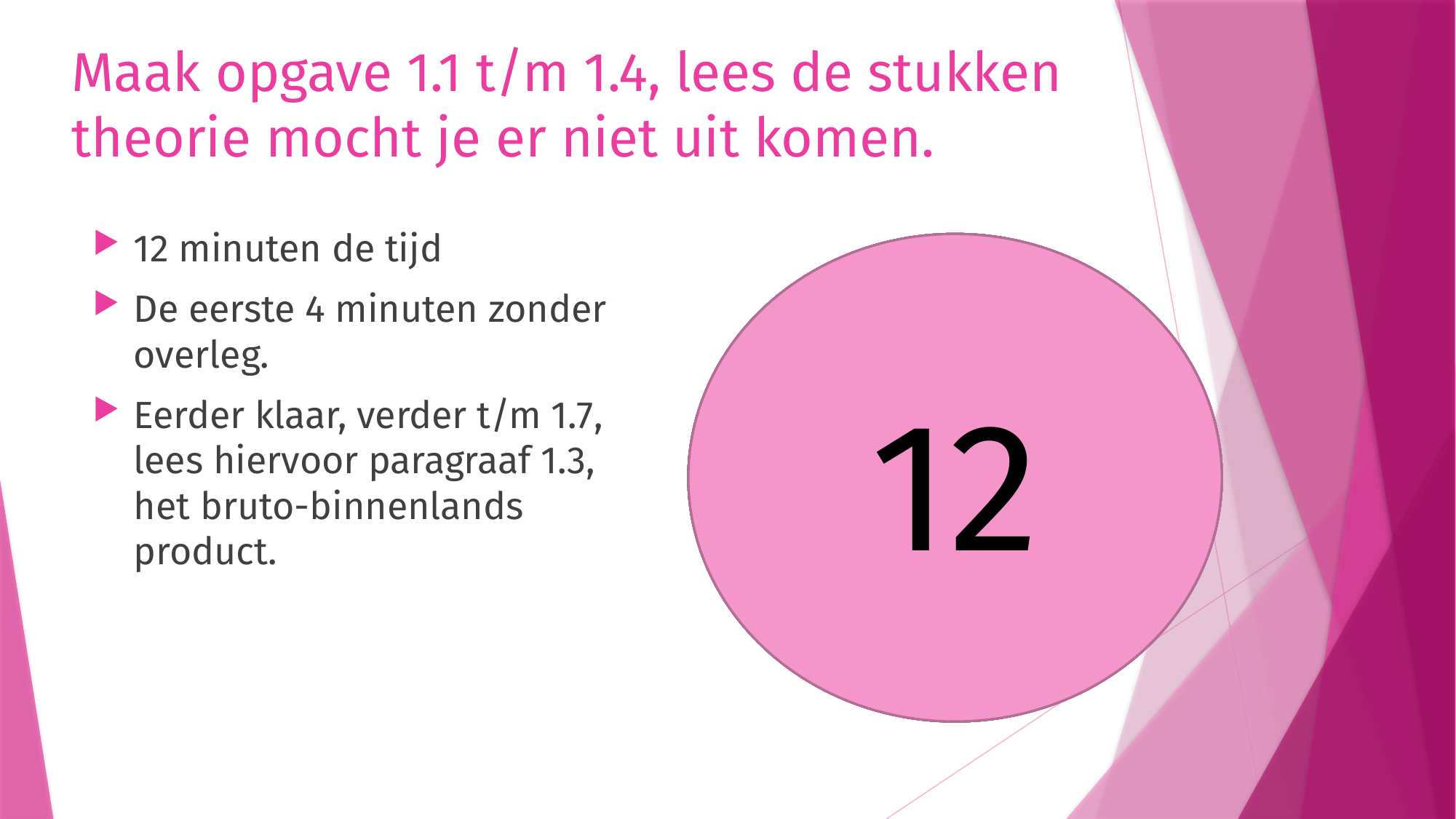

# Maak opgave 1.1 t/m 1.4, lees de stukken theorie mocht je er niet uit komen.
12 minuten de tijd
De eerste 4 minuten zonder overleg.
Eerder klaar, verder t/m 1.7, lees hiervoor paragraaf 1.3, het bruto-binnenlands product.
10
11
12
8
9
5
6
7
4
3
1
2